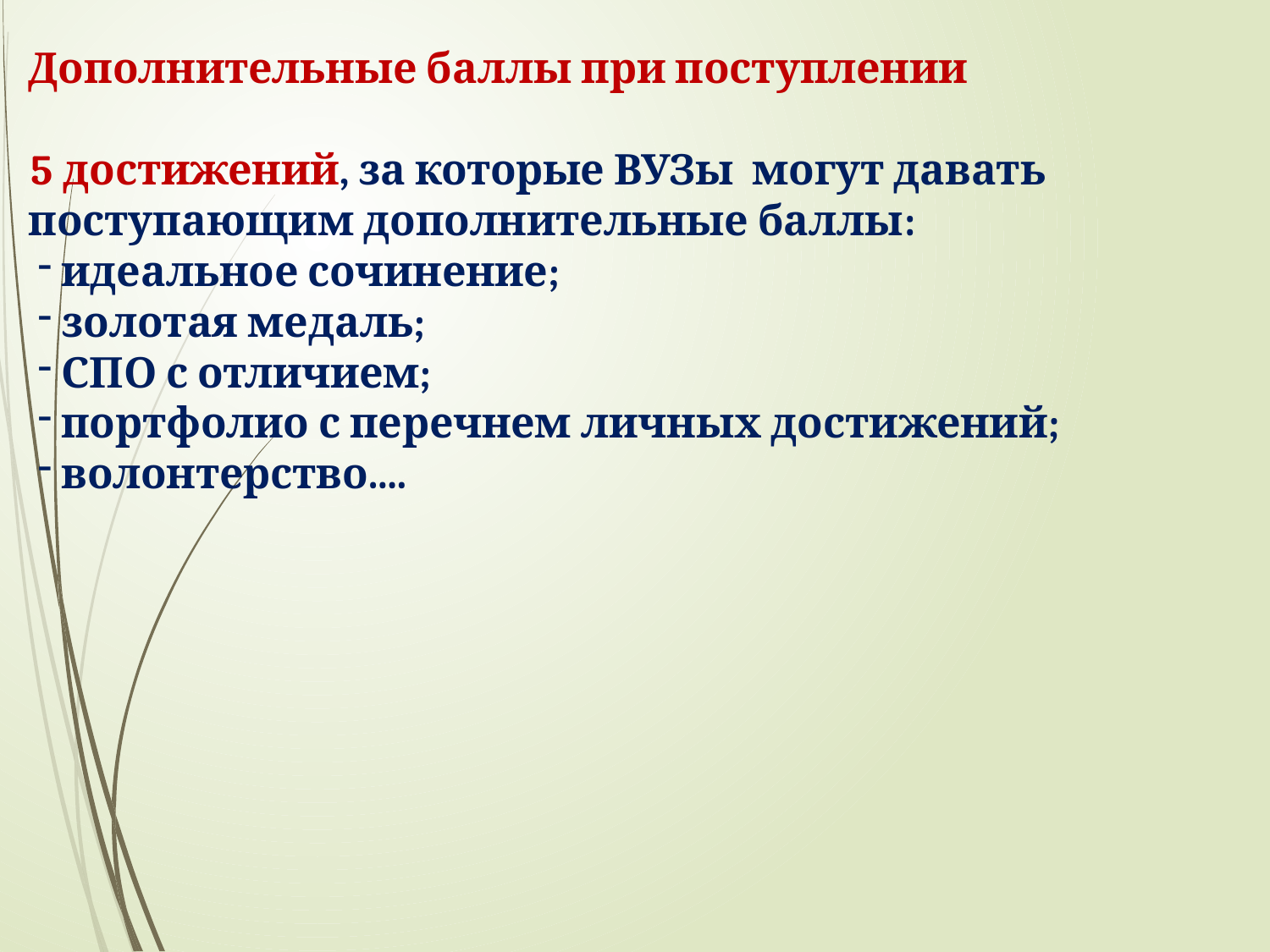

Дополнительные баллы при поступлении

5 достижений, за которые ВУЗы  могут давать поступающим дополнительные баллы:
идеальное сочинение;
золотая медаль;
СПО с отличием;
портфолио с перечнем личных достижений;
волонтерство....